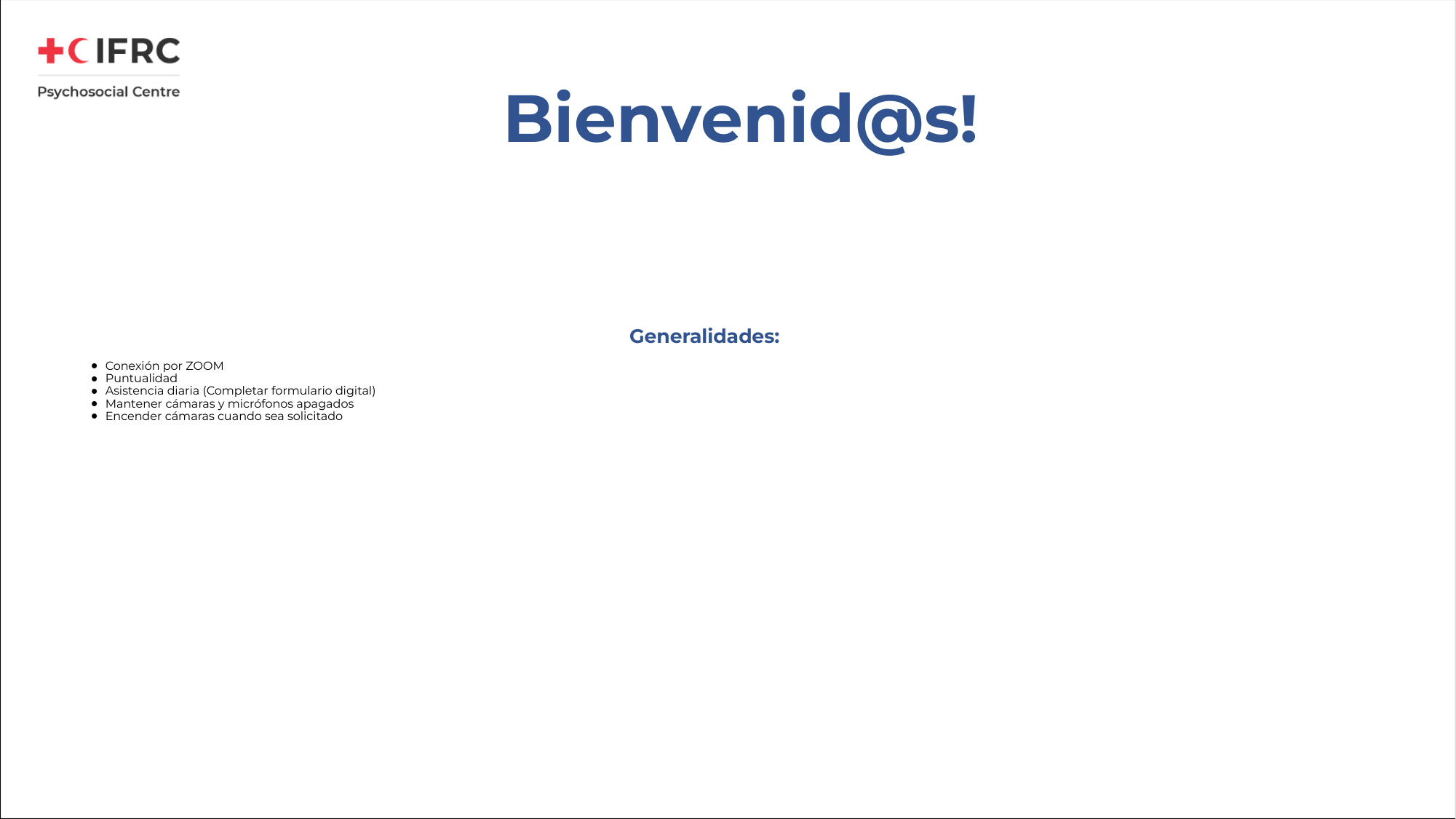

# Bienvenid@s!
Generalidades:

Conexión por ZOOM
Puntualidad
Asistencia diaria (Completar formulario digital)
Mantener cámaras y micrófonos apagados
Encender cámaras cuando sea solicitado